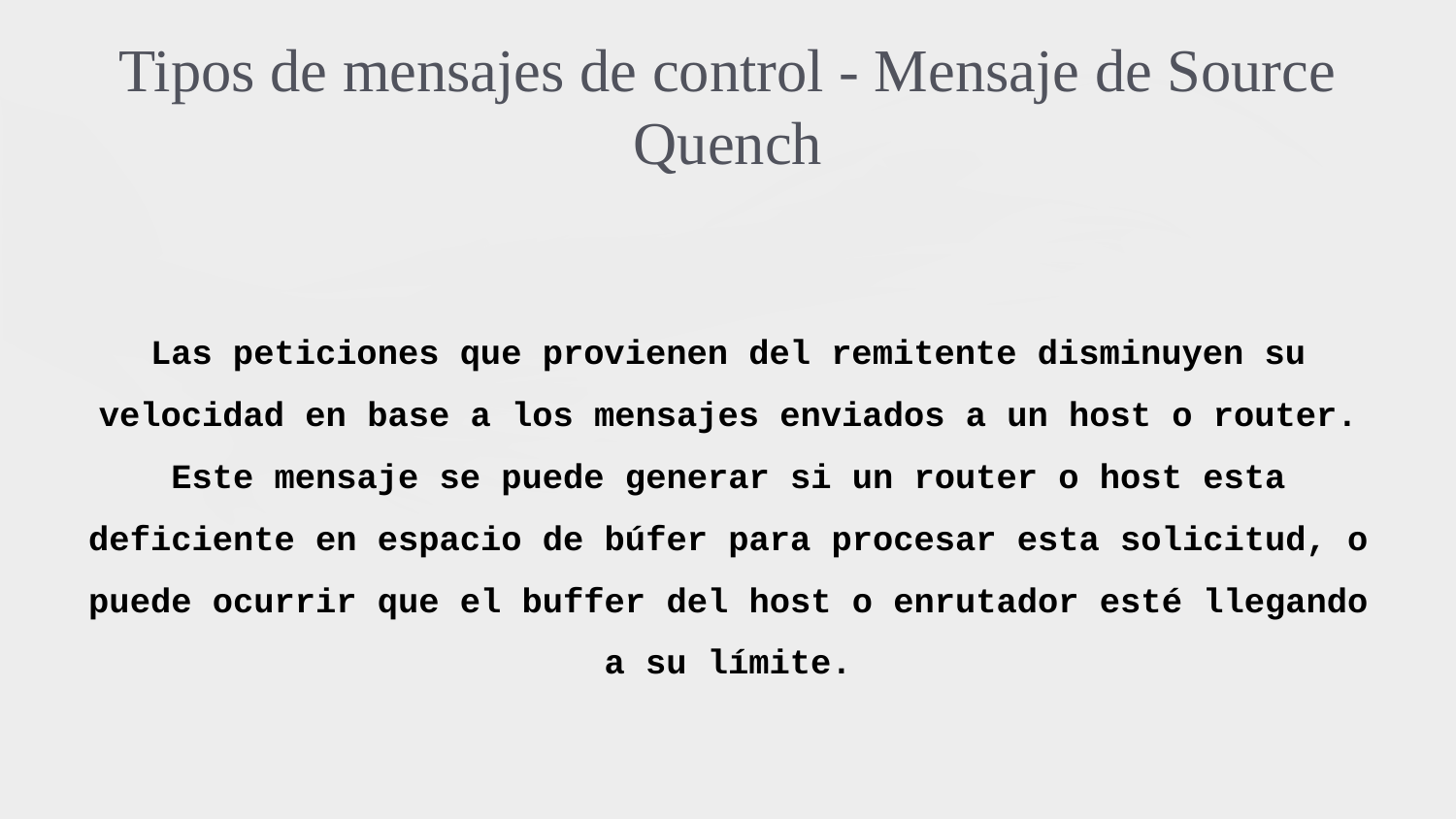

# Tipos de mensajes de control - Mensaje de Source Quench
Las peticiones que provienen del remitente disminuyen su velocidad en base a los mensajes enviados a un host o router. Este mensaje se puede generar si un router o host esta deficiente en espacio de búfer para procesar esta solicitud, o puede ocurrir que el buffer del host o enrutador esté llegando a su límite.